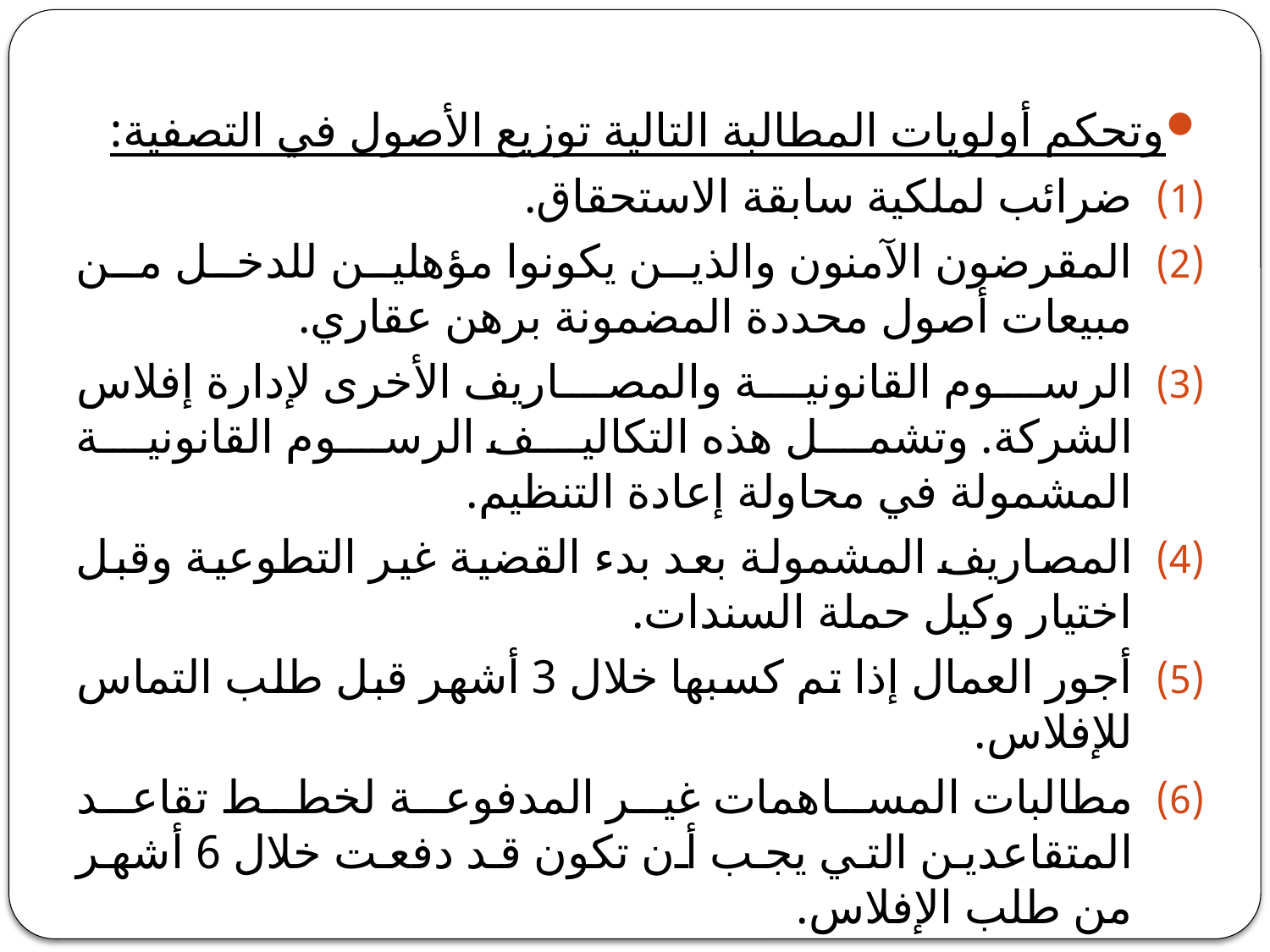

#
وتحكم أولويات المطالبة التالية توزيع الأصول في التصفية:
ضرائب لملكية سابقة الاستحقاق.
المقرضون الآمنون والذين يكونوا مؤهلين للدخل من مبيعات أصول محددة المضمونة برهن عقاري.
الرسوم القانونية والمصاريف الأخرى لإدارة إفلاس الشركة. وتشمل هذه التكاليف الرسوم القانونية المشمولة في محاولة إعادة التنظيم.
المصاريف المشمولة بعد بدء القضية غير التطوعية وقبل اختيار وكيل حملة السندات.
أجور العمال إذا تم كسبها خلال 3 أشهر قبل طلب التماس للإفلاس.
مطالبات المساهمات غير المدفوعة لخطط تقاعد المتقاعدين التي يجب أن تكون قد دفعت خلال 6 أشهر من طلب الإفلاس.